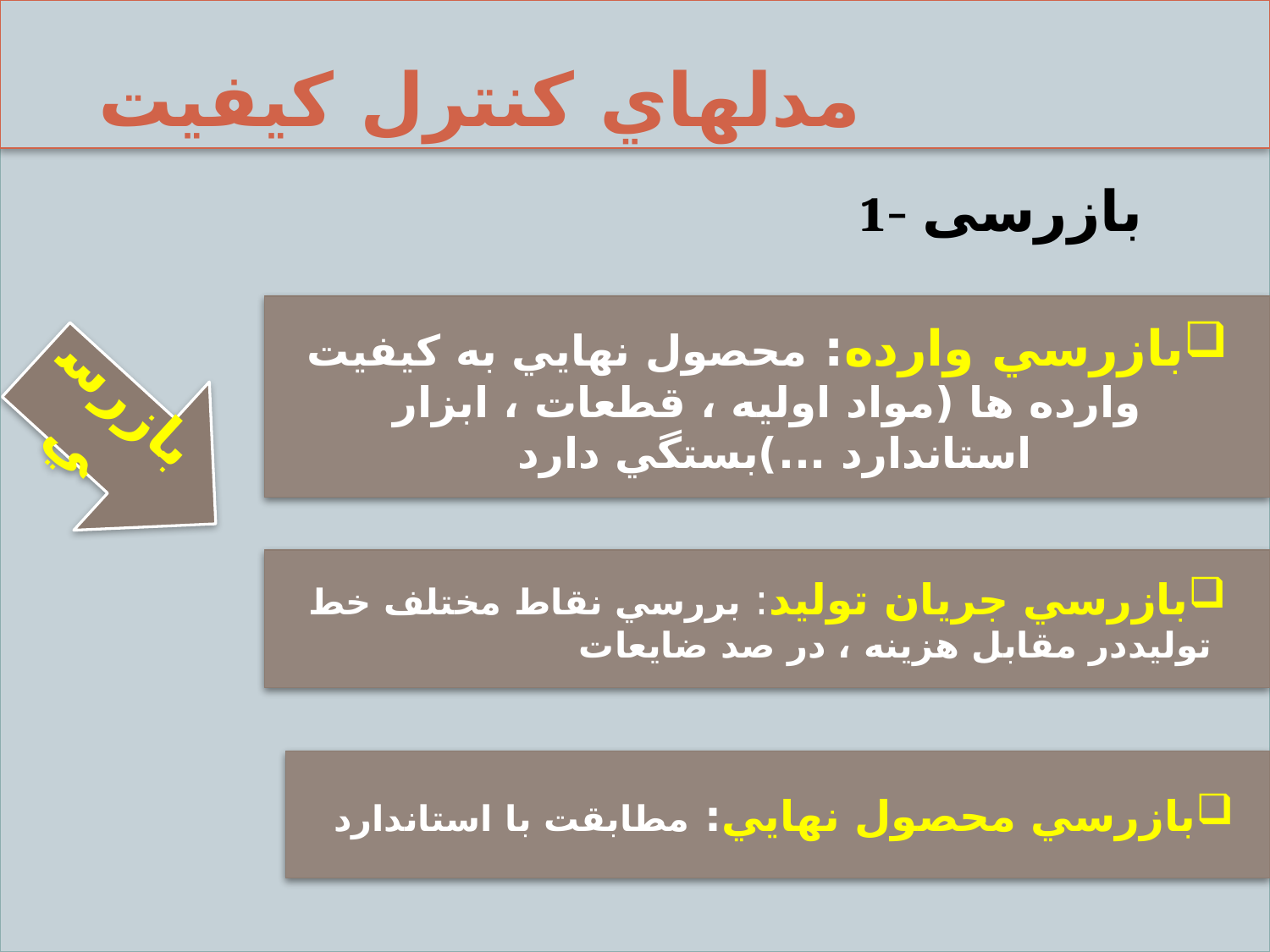

# مدلهاي كنترل كيفيت

1- بازرسی
بازرسي وارده: محصول نهايي به كيفيت وارده ها (مواد اوليه ، قطعات ، ابزار استاندارد ...)بستگي دارد
بازرسي
بازرسي جريان توليد: بررسي نقاط مختلف خط توليددر مقابل هزينه ، در صد ضايعات
بازرسي محصول نهايي: مطابقت با استاندارد